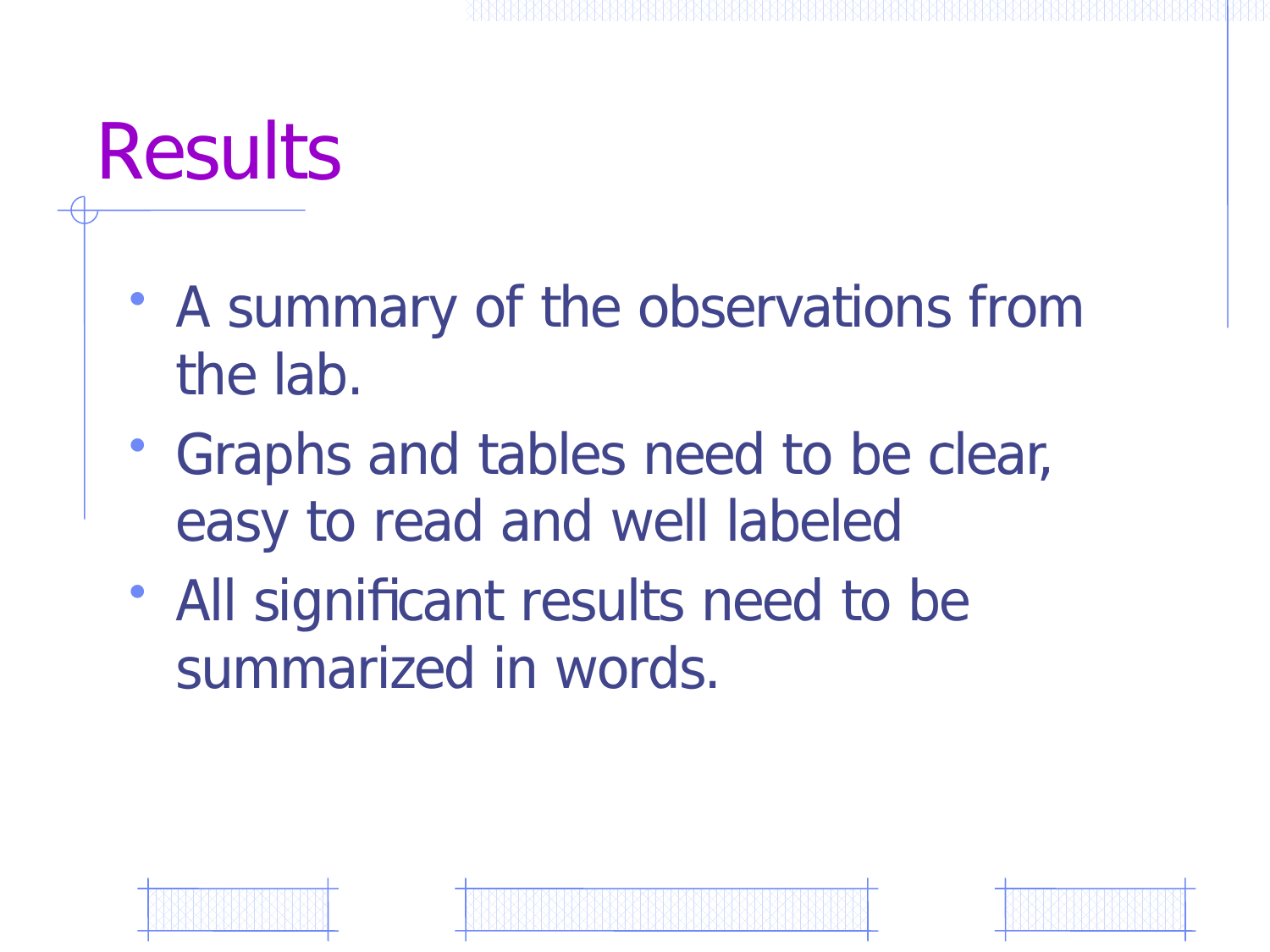

# Results
A summary of the observations from the lab.
Graphs and tables need to be clear, easy to read and well labeled
All significant results need to be summarized in words.